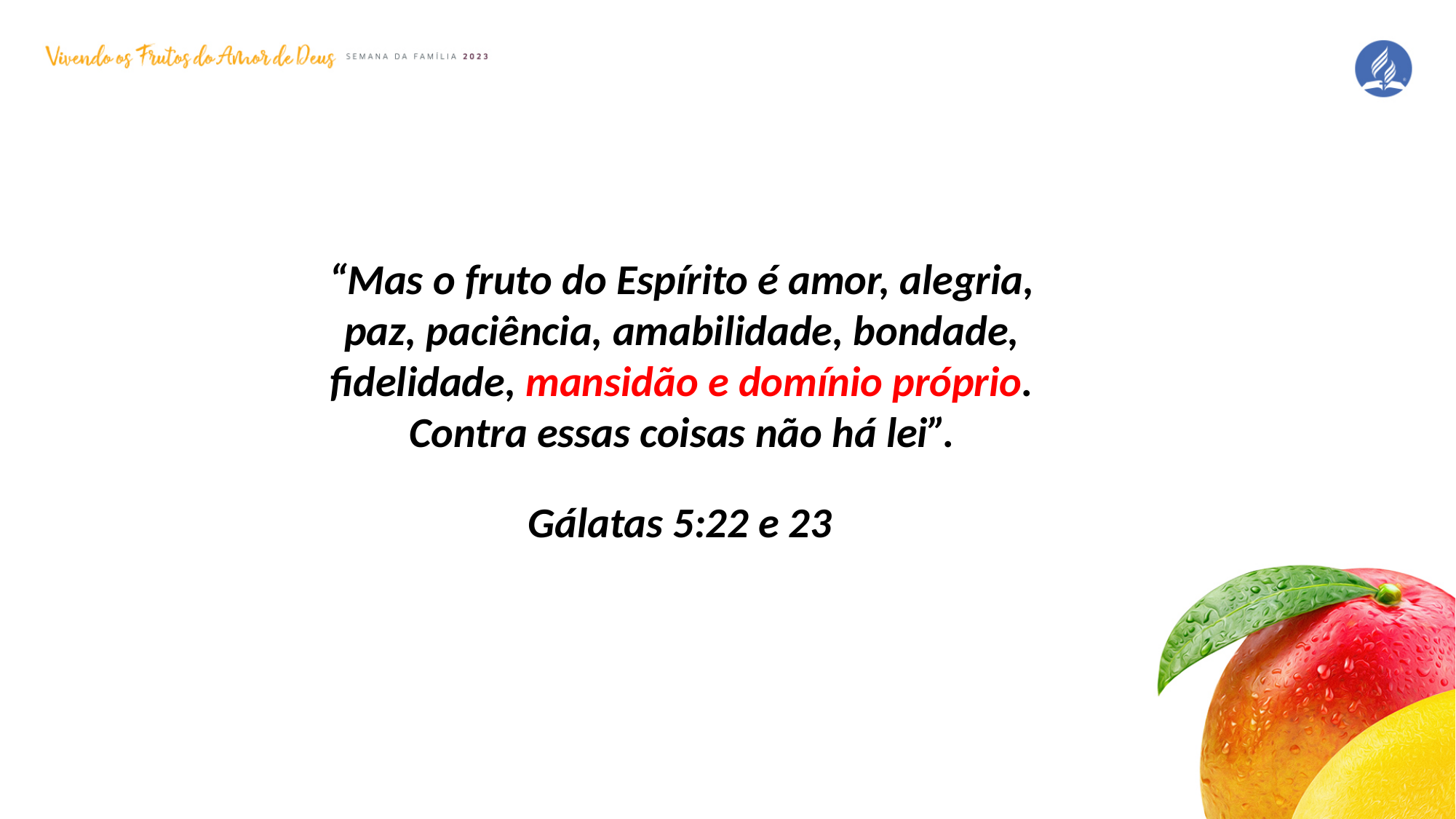

“Mas o fruto do Espírito é amor, alegria, paz, paciência, amabilidade, bondade, fidelidade, mansidão e domínio próprio. Contra essas coisas não há lei”.
Gálatas 5:22 e 23